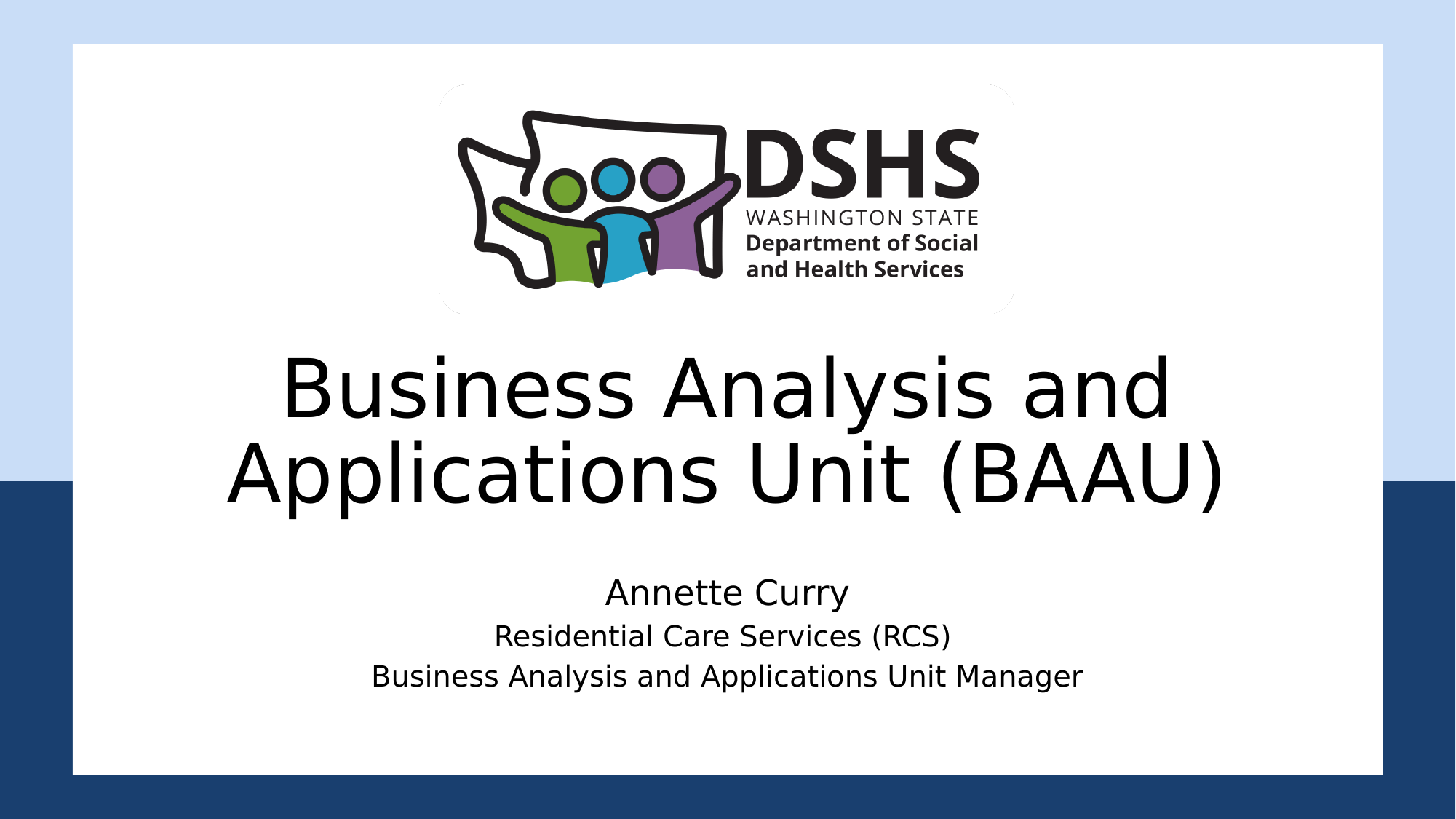

# Business Analysis and Applications Unit (BAAU)
Annette Curry
Residential Care Services (RCS)
Business Analysis and Applications Unit Manager